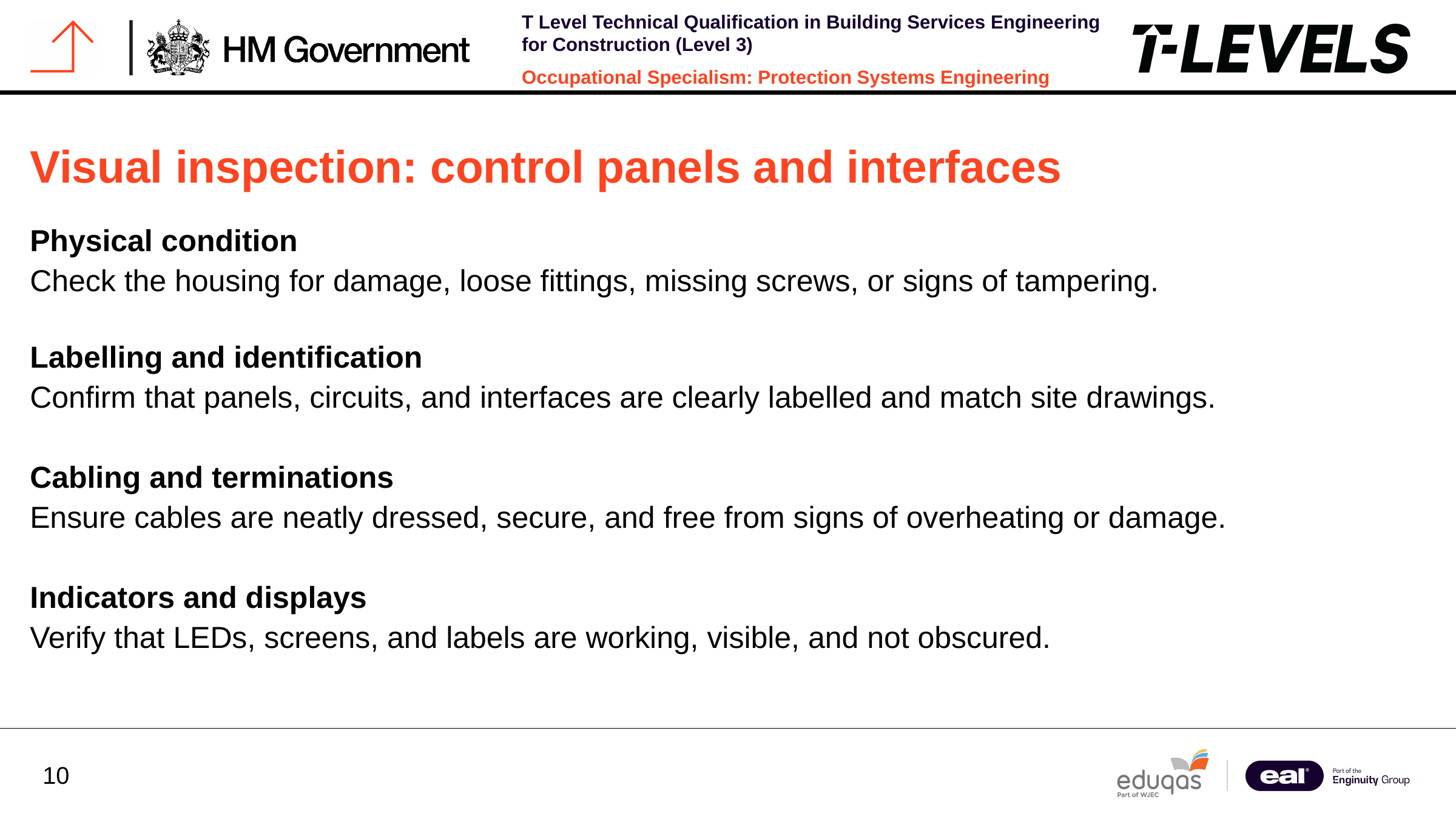

Visual inspection: control panels and interfaces
Physical condition
Check the housing for damage, loose fittings, missing screws, or signs of tampering.

Labelling and identification
Confirm that panels, circuits, and interfaces are clearly labelled and match site drawings.

Cabling and terminations
Ensure cables are neatly dressed, secure, and free from signs of overheating or damage.

Indicators and displays
Verify that LEDs, screens, and labels are working, visible, and not obscured.